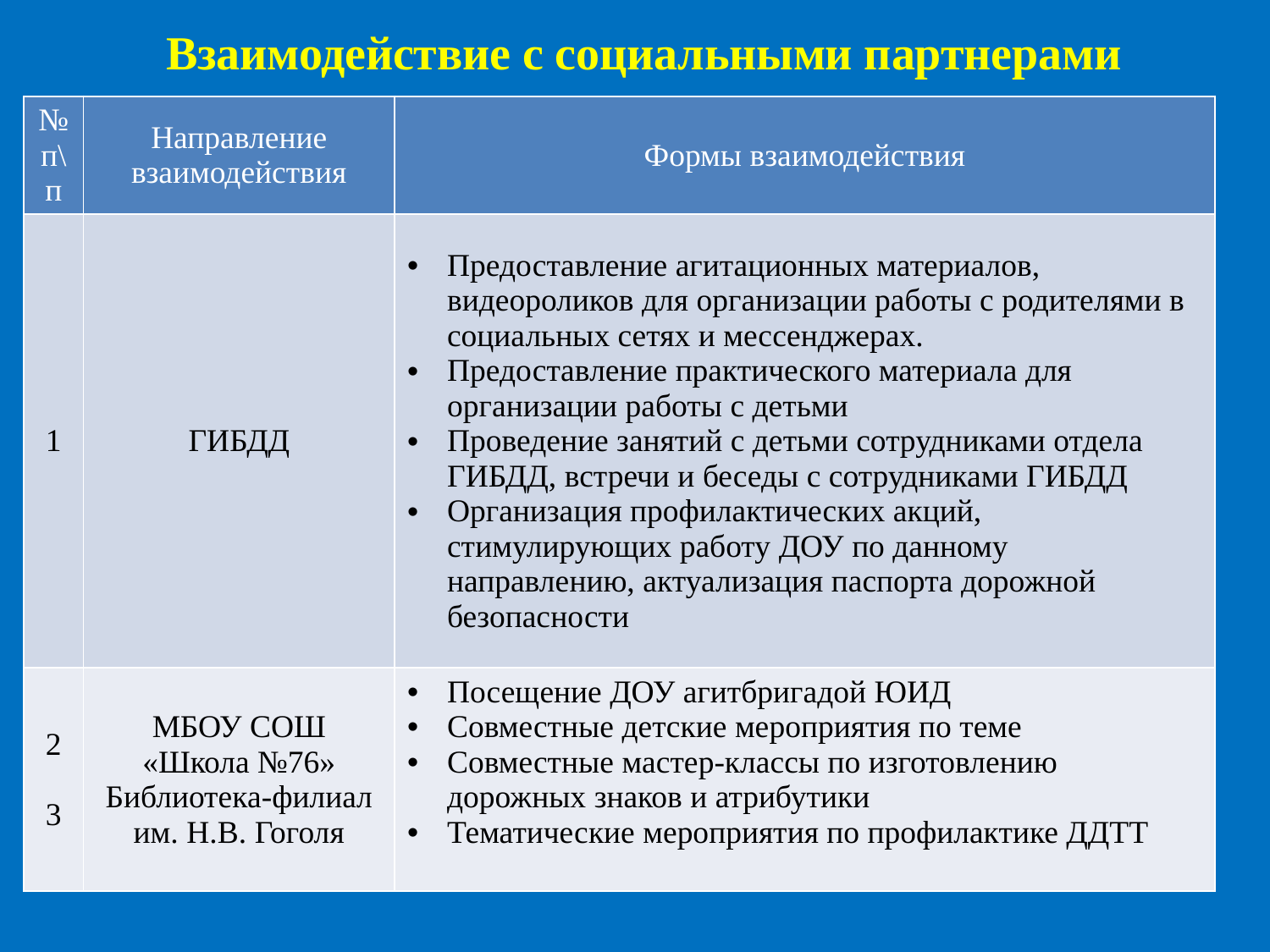

# Взаимодействие с социальными партнерами
| № п\п | Направление взаимодействия | Формы взаимодействия |
| --- | --- | --- |
| 1 | ГИБДД | Предоставление агитационных материалов, видеороликов для организации работы с родителями в социальных сетях и мессенджерах. Предоставление практического материала для организации работы с детьми Проведение занятий с детьми сотрудниками отдела ГИБДД, встречи и беседы с сотрудниками ГИБДД Организация профилактических акций, стимулирующих работу ДОУ по данному направлению, актуализация паспорта дорожной безопасности |
| 2 3 | МБОУ СОШ «Школа №76» Библиотека-филиал им. Н.В. Гоголя | Посещение ДОУ агитбригадой ЮИД Совместные детские мероприятия по теме Совместные мастер-классы по изготовлению дорожных знаков и атрибутики Тематические мероприятия по профилактике ДДТТ |